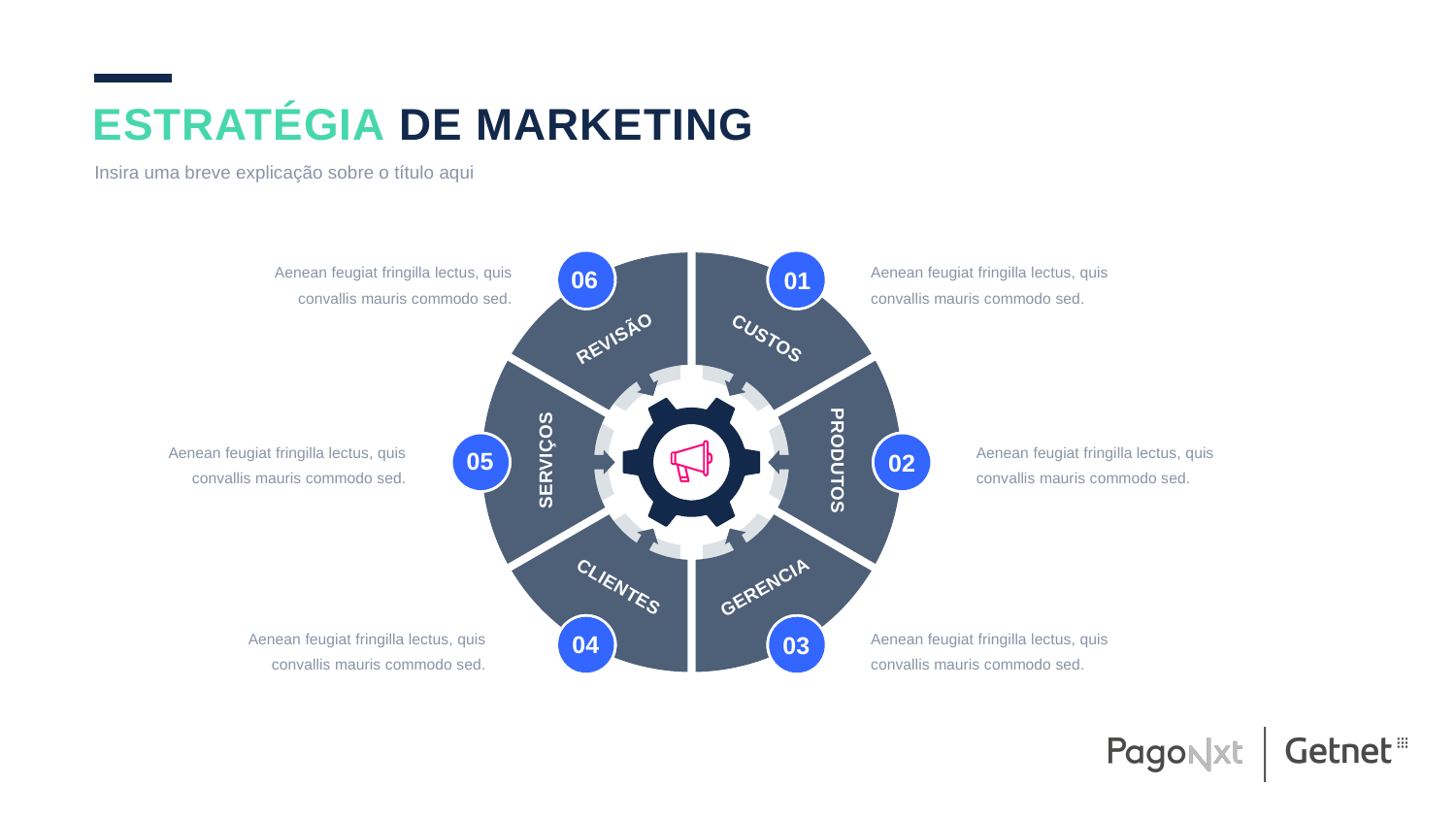

ESTRATÉGIA DE MARKETING
Insira uma breve explicação sobre o título aqui

06

01

Aenean feugiat fringilla lectus, quis convallis mauris commodo sed.
Aenean feugiat fringilla lectus, quis convallis mauris commodo sed.
REVISÃO
cUSTOS

05

02
Aenean feugiat fringilla lectus, quis convallis mauris commodo sed.
Aenean feugiat fringilla lectus, quis convallis mauris commodo sed.

SERVIÇOS
PrODUTOS

CLIENTES
GERENCIA

04

03
Aenean feugiat fringilla lectus, quis convallis mauris commodo sed.
Aenean feugiat fringilla lectus, quis convallis mauris commodo sed.